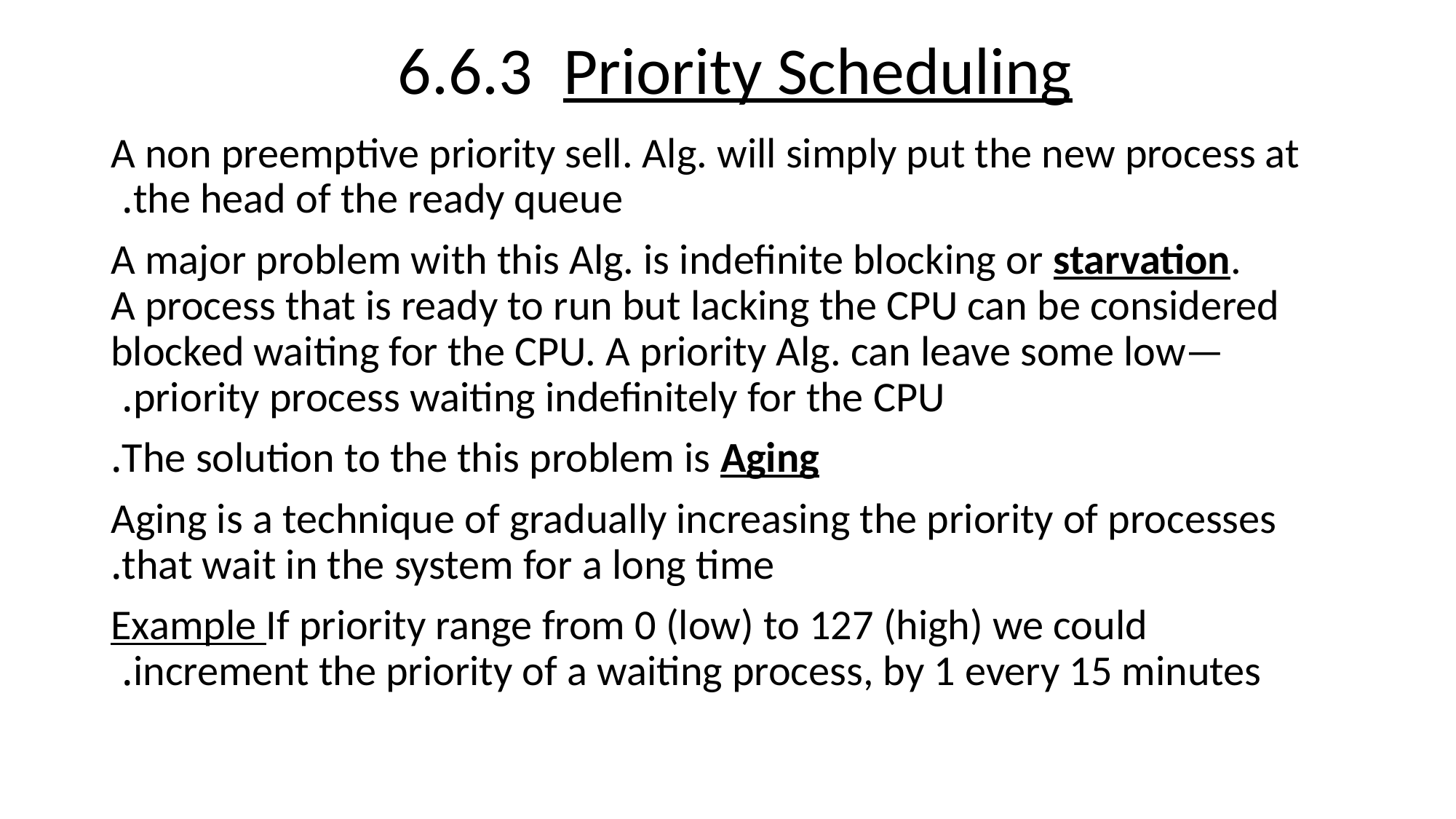

# 6.6.3  Priority Scheduling

 A non preemptive priority sell. Alg. will simply put the new process at the head of the ready queue.
       A major problem with this Alg. is indefinite blocking or starvation. A process that is ready to run but lacking the CPU can be considered blocked waiting for the CPU. A priority Alg. can leave some low—priority process waiting indefinitely for the CPU.
The solution to the this problem is Aging.
 Aging is a technique of gradually increasing the priority of processes that wait in the system for a long time.
     Example If priority range from 0 (low) to 127 (high) we could increment the priority of a waiting process, by 1 every 15 minutes.